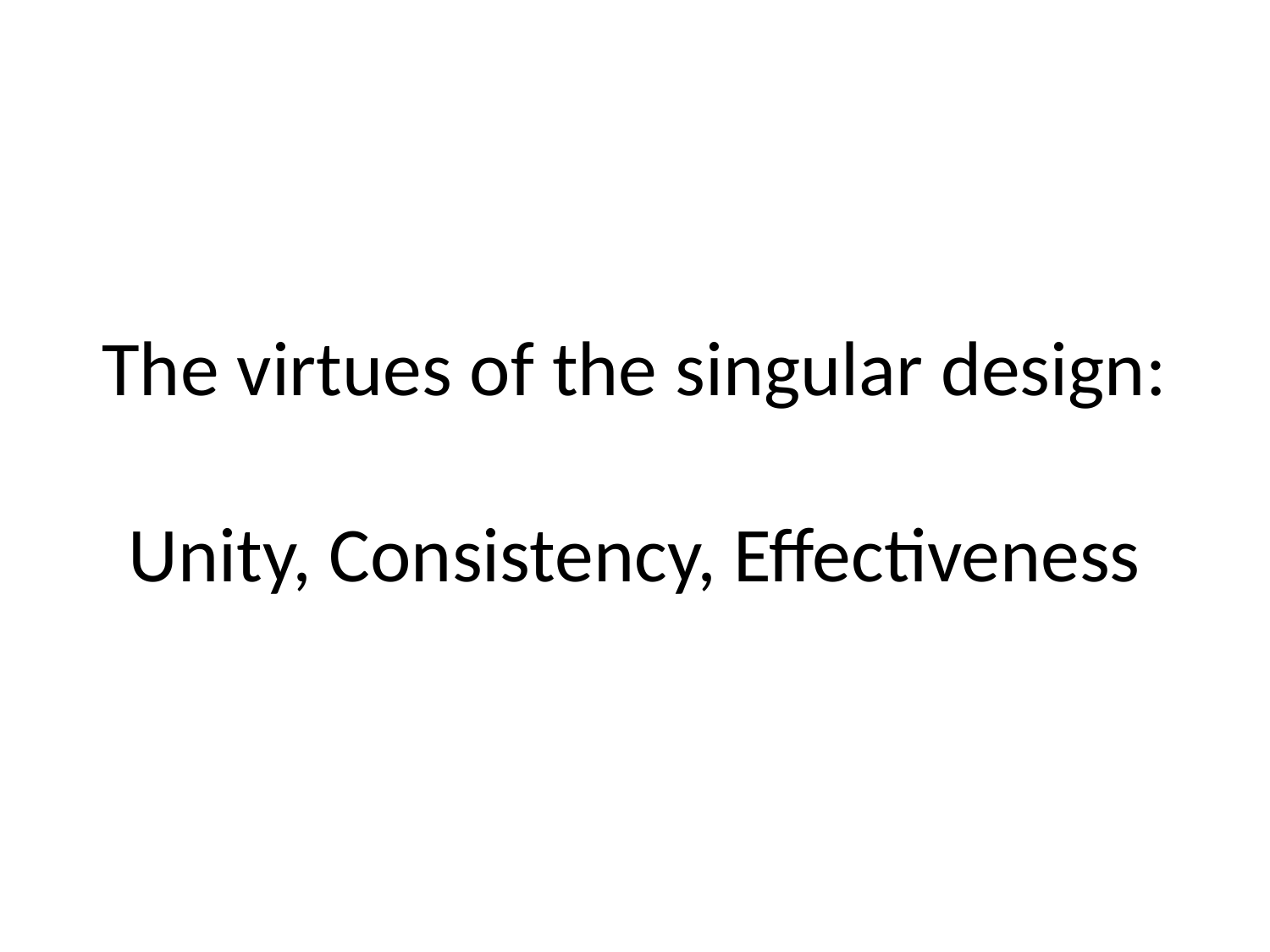

# The virtues of the singular design: Unity, Consistency, Effectiveness